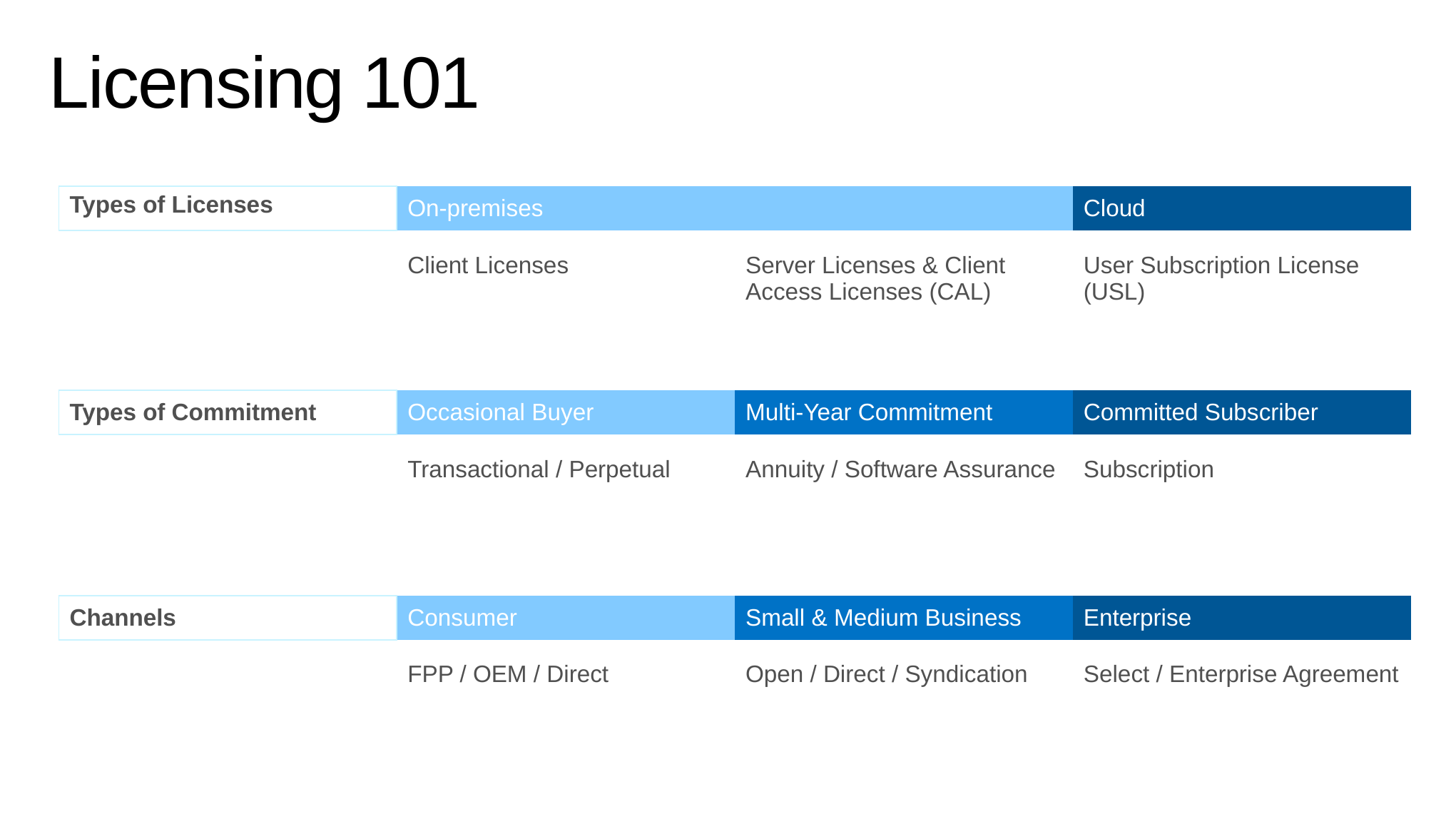

# Licensing 101
| Types of Licenses | On-premises |  | Cloud |
| --- | --- | --- | --- |
|  | Client Licenses | Server Licenses & Client Access Licenses (CAL) | User Subscription License (USL) |
| Types of Commitment | Occasional Buyer | Multi-Year Commitment | Committed Subscriber |
| --- | --- | --- | --- |
|  | Transactional / Perpetual | Annuity / Software Assurance | Subscription |
| Channels | Consumer | Small & Medium Business | Enterprise |
| --- | --- | --- | --- |
|  | FPP / OEM / Direct | Open / Direct / Syndication | Select / Enterprise Agreement |